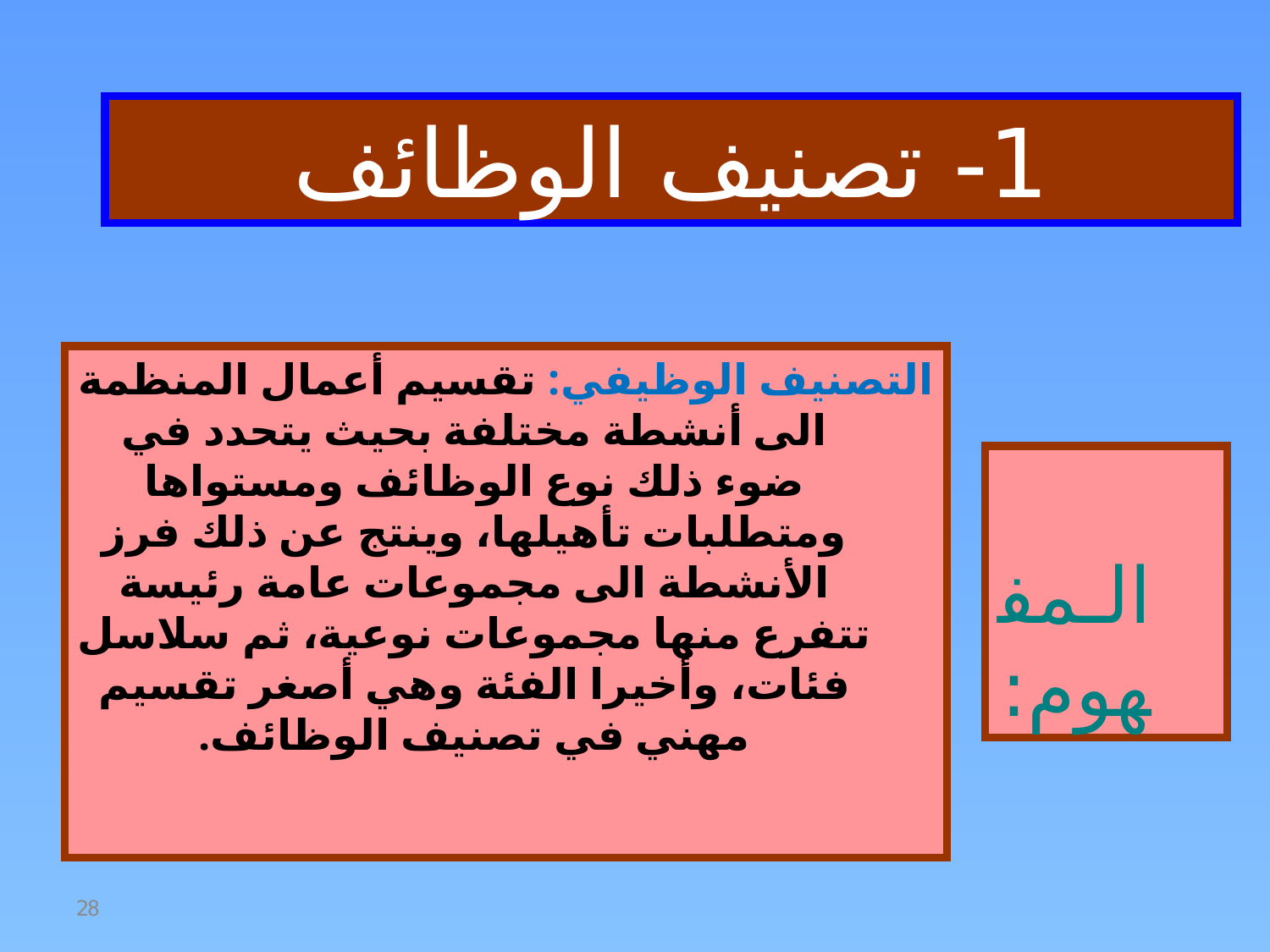

1- تصنيف الوظائف
التصنيف الوظيفي: تقسيم أعمال المنظمة الى أنشطة مختلفة بحيث يتحدد في ضوء ذلك نوع الوظائف ومستواها ومتطلبات تأهيلها، وينتج عن ذلك فرز الأنشطة الى مجموعات عامة رئيسة تتفرع منها مجموعات نوعية، ثم سلاسل فئات، وأخيرا الفئة وهي أصغر تقسيم مهني في تصنيف الوظائف.
  المفهوم:
28